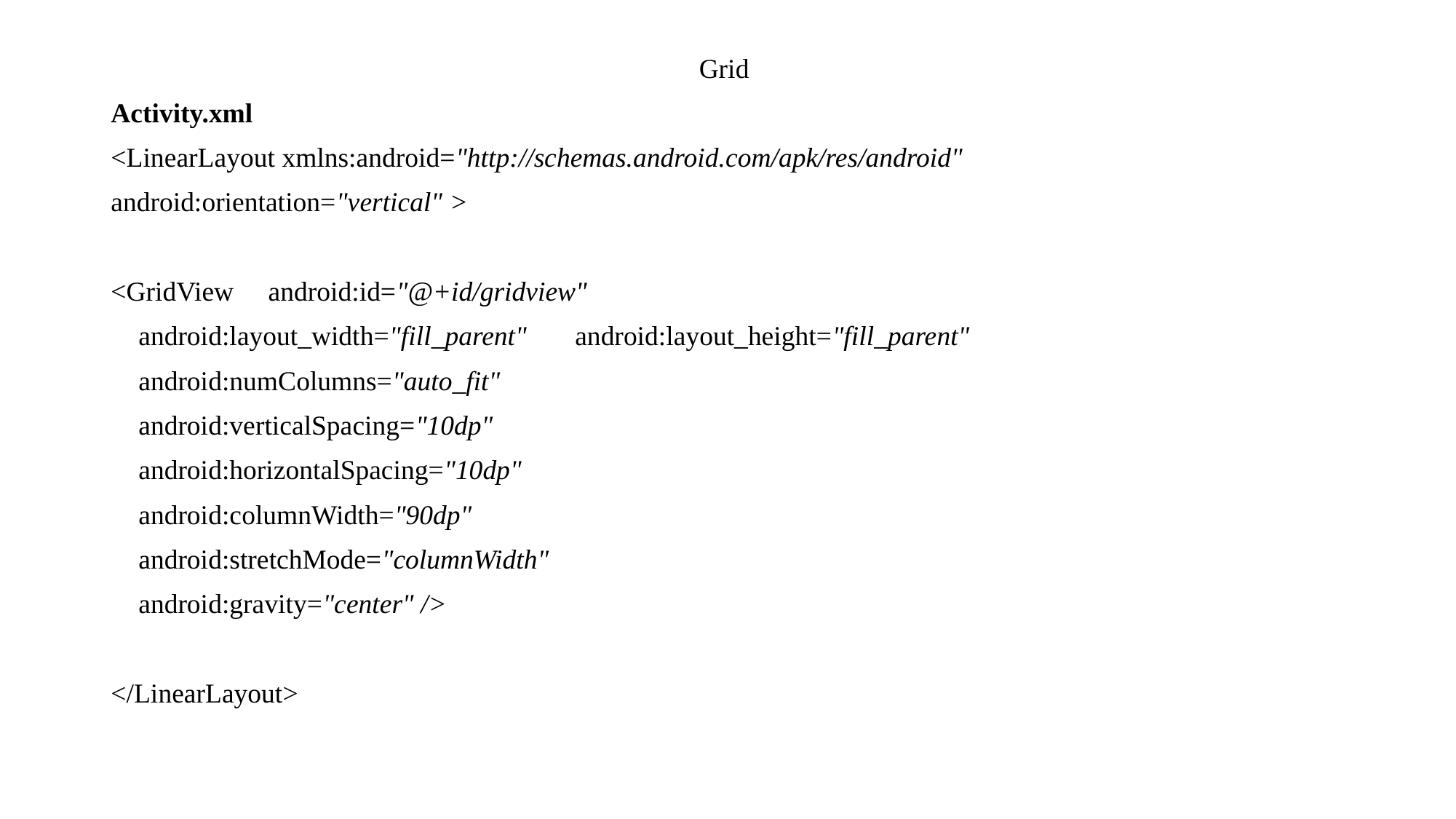

Grid
Activity.xml
<LinearLayout xmlns:android="http://schemas.android.com/apk/res/android"
android:orientation="vertical" >

<GridView     android:id="@+id/gridview"
    android:layout_width="fill_parent" 	    android:layout_height="fill_parent"
    android:numColumns="auto_fit"
    android:verticalSpacing="10dp"
    android:horizontalSpacing="10dp"
    android:columnWidth="90dp"
    android:stretchMode="columnWidth"
    android:gravity="center" />

</LinearLayout>